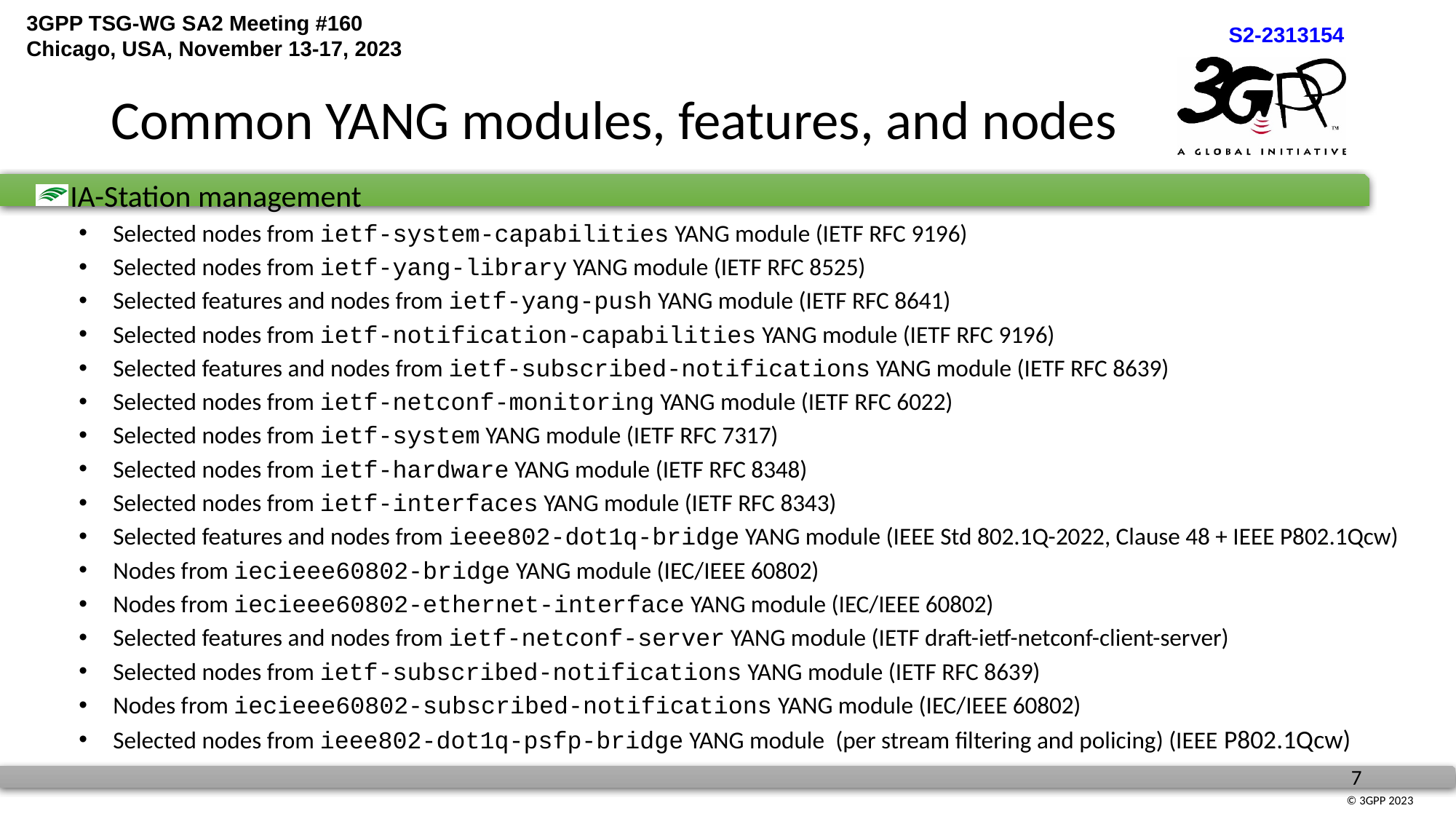

# Common YANG modules, features, and nodes
IA-Station management
Selected nodes from ietf-system-capabilities YANG module (IETF RFC 9196)
Selected nodes from ietf-yang-library YANG module (IETF RFC 8525)
Selected features and nodes from ietf-yang-push YANG module (IETF RFC 8641)
Selected nodes from ietf-notification-capabilities YANG module (IETF RFC 9196)
Selected features and nodes from ietf-subscribed-notifications YANG module (IETF RFC 8639)
Selected nodes from ietf-netconf-monitoring YANG module (IETF RFC 6022)
Selected nodes from ietf-system YANG module (IETF RFC 7317)
Selected nodes from ietf-hardware YANG module (IETF RFC 8348)
Selected nodes from ietf-interfaces YANG module (IETF RFC 8343)
Selected features and nodes from ieee802-dot1q-bridge YANG module (IEEE Std 802.1Q-2022, Clause 48 + IEEE P802.1Qcw)
Nodes from iecieee60802-bridge YANG module (IEC/IEEE 60802)
Nodes from iecieee60802-ethernet-interface YANG module (IEC/IEEE 60802)
Selected features and nodes from ietf-netconf-server YANG module (IETF draft-ietf-netconf-client-server)
Selected nodes from ietf-subscribed-notifications YANG module (IETF RFC 8639)
Nodes from iecieee60802-subscribed-notifications YANG module (IEC/IEEE 60802)
Selected nodes from ieee802-dot1q-psfp-bridge YANG module  (per stream filtering and policing) (IEEE P802.1Qcw)